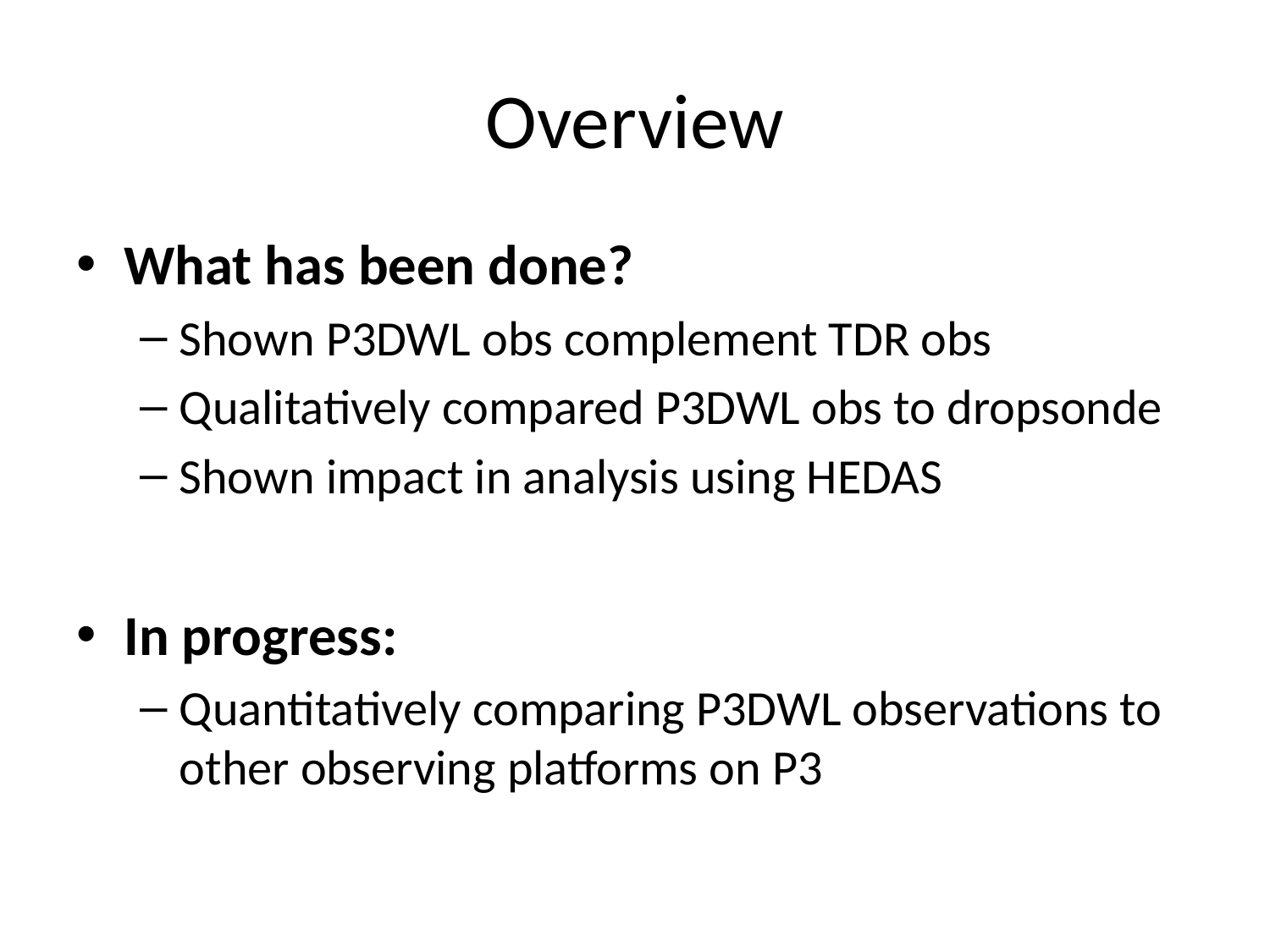

# Overview
What has been done?
Shown P3DWL obs complement TDR obs
Qualitatively compared P3DWL obs to dropsonde
Shown impact in analysis using HEDAS

In progress:
Quantitatively comparing P3DWL observations to other observing platforms on P3